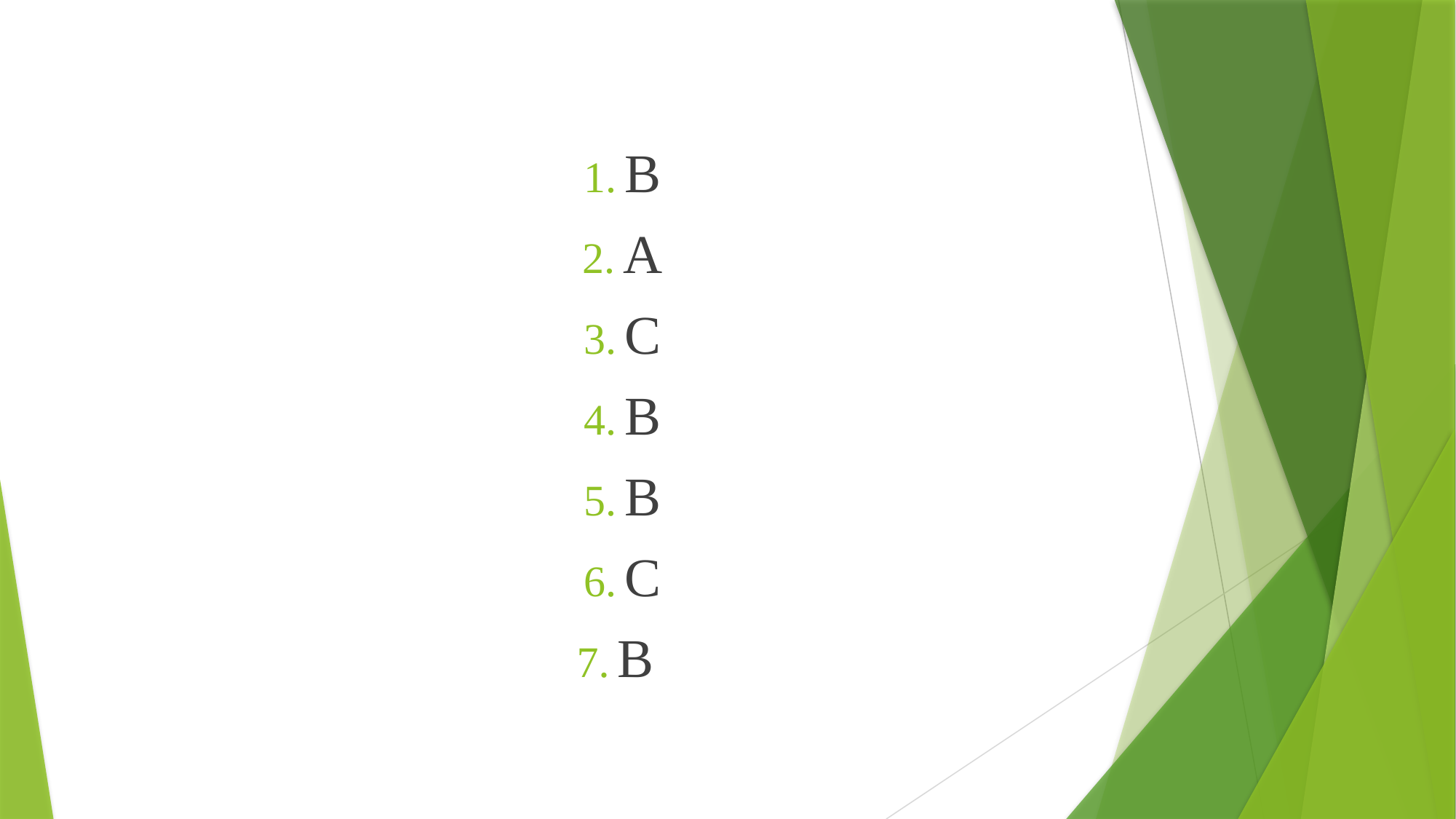

B
A
C
B
B
C
B